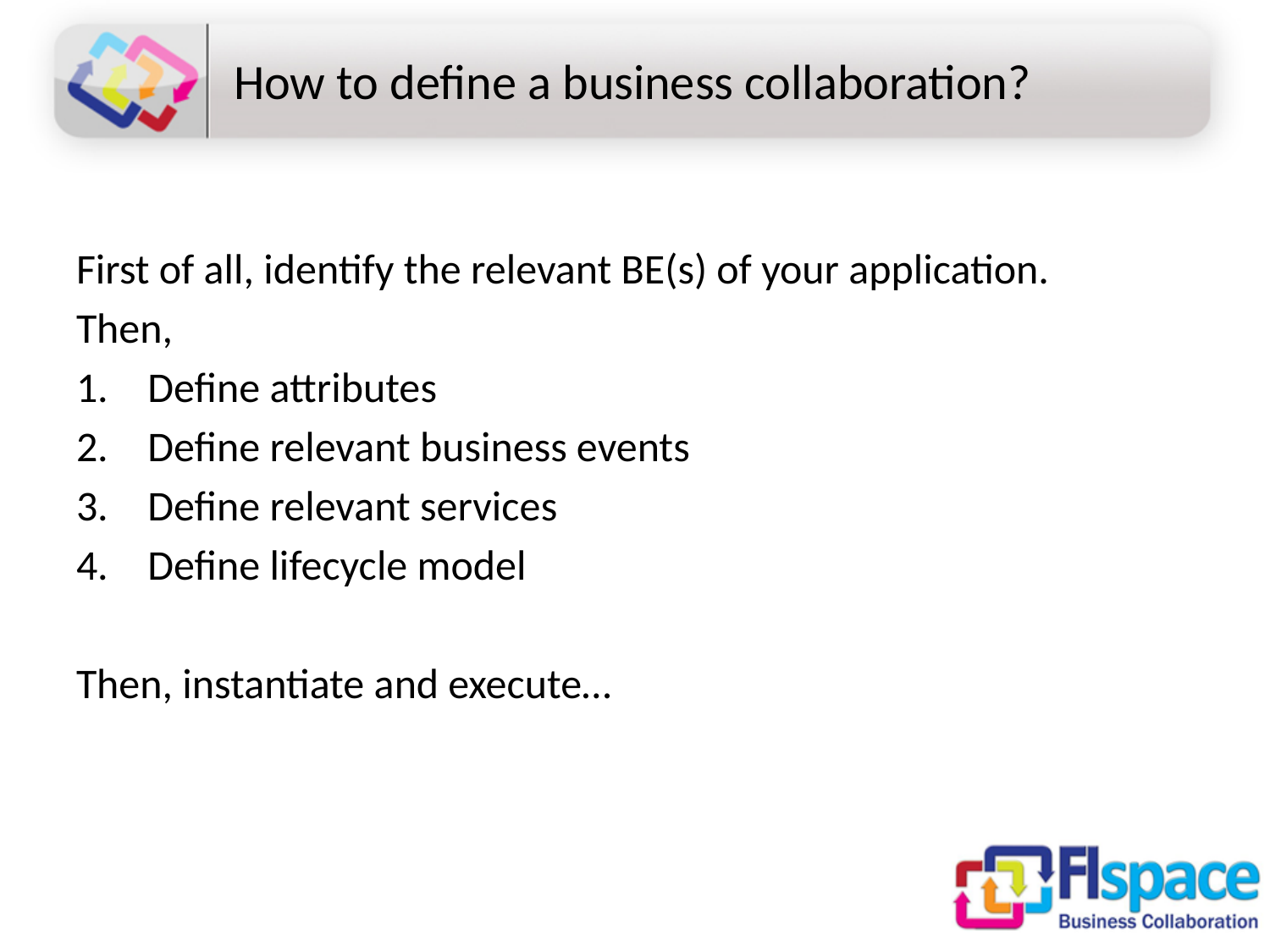

# How to define a business collaboration?

First of all, identify the relevant BE(s) of your application.
Then,
Define attributes
Define relevant business events
Define relevant services
Define lifecycle model

Then, instantiate and execute…